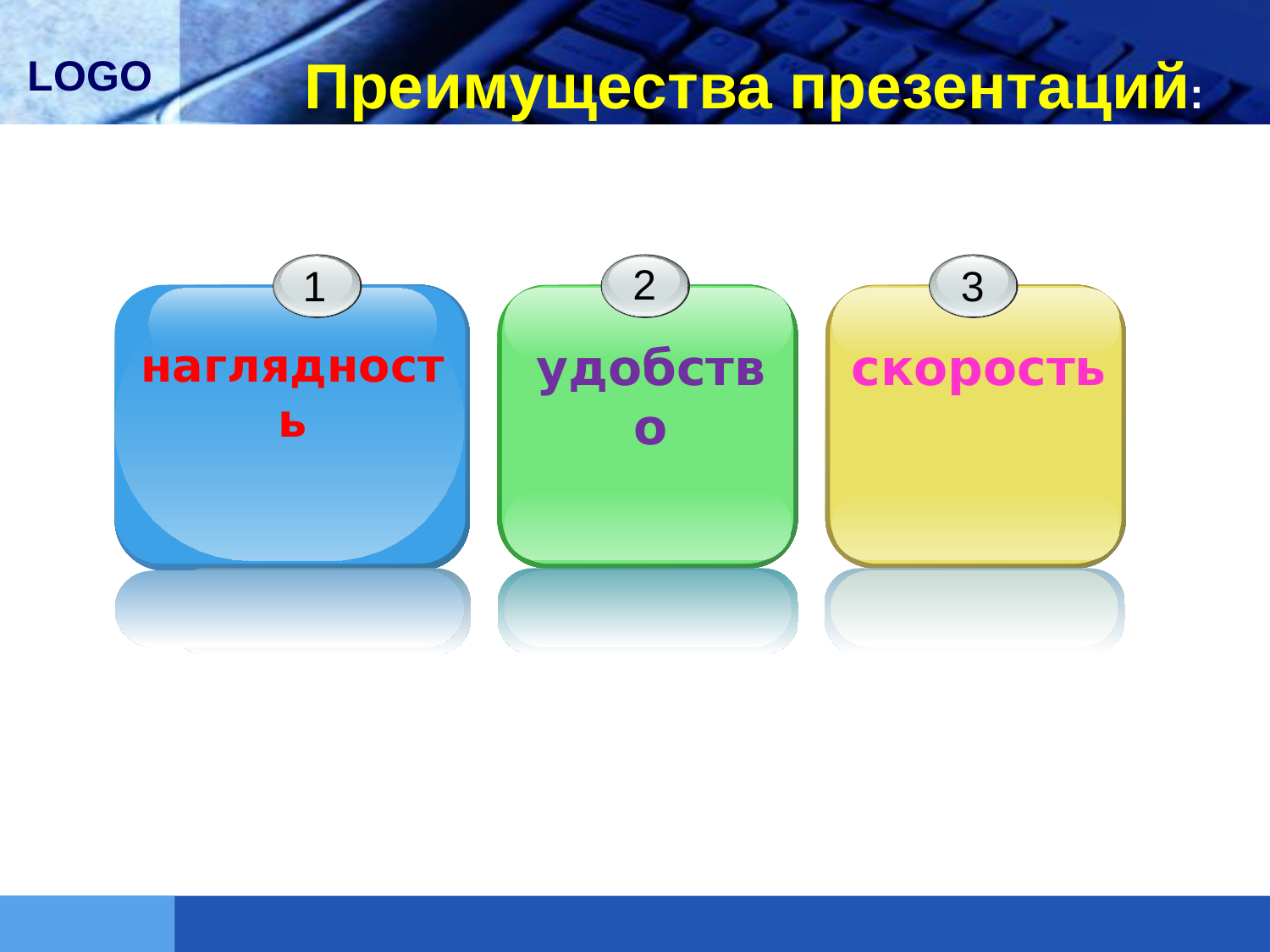

# Преимущества презентаций:
2

удобство

1

наглядность

3

скорость